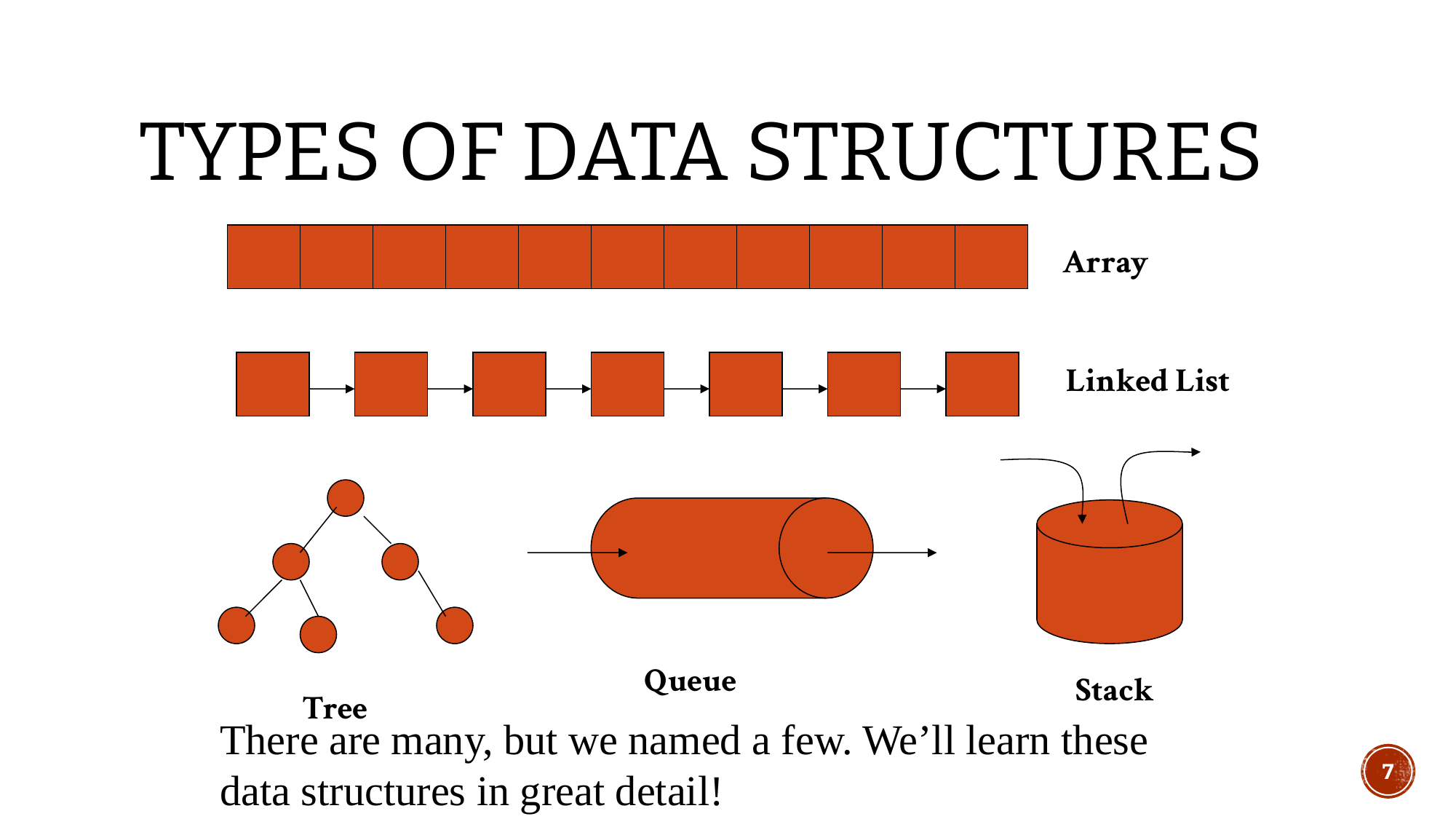

# Types of data structures

Array

Linked List

Queue
Stack
Tree
There are many, but we named a few. We’ll learn these data structures in great detail!
7